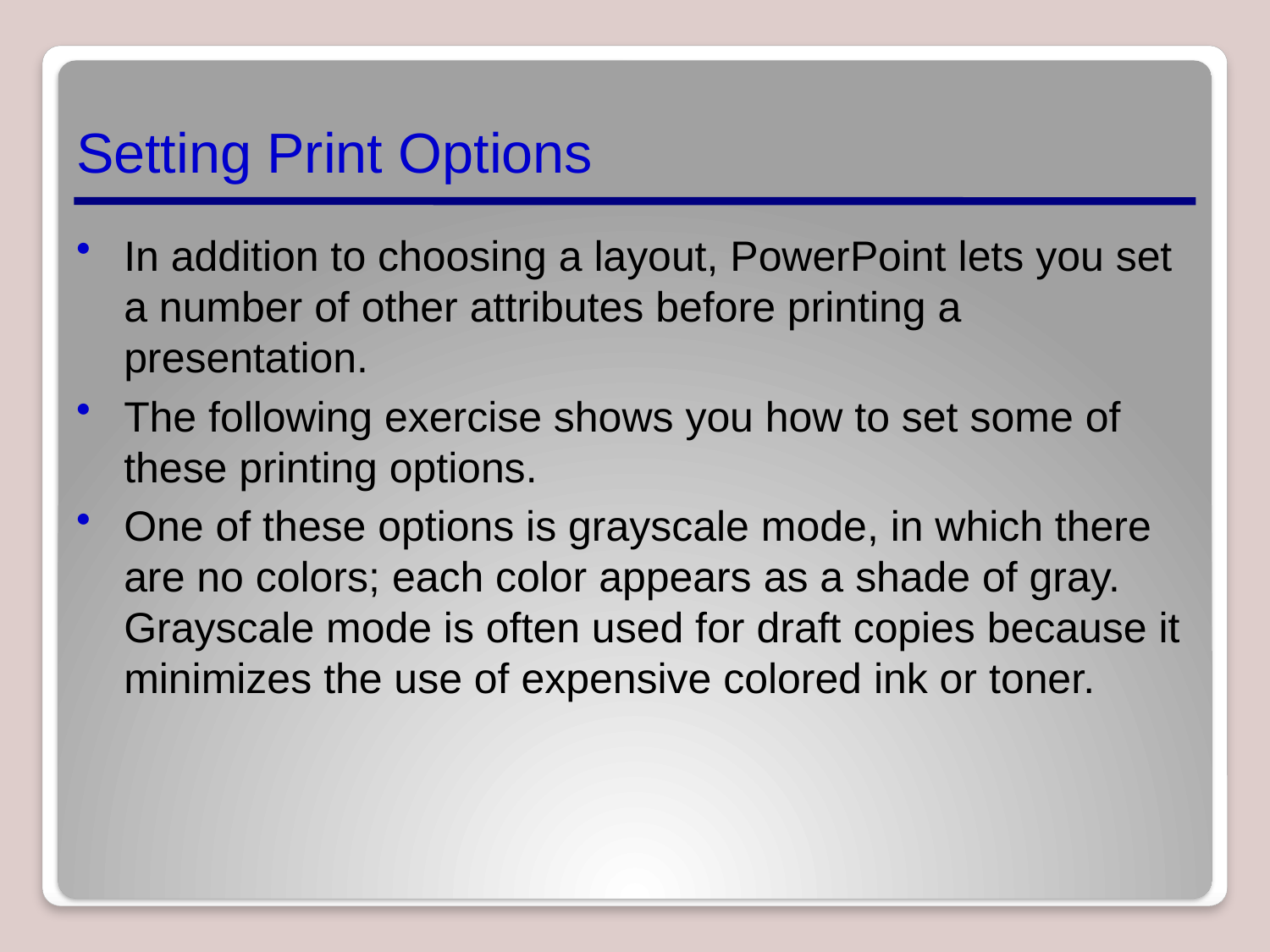

# Setting Print Options
In addition to choosing a layout, PowerPoint lets you set a number of other attributes before printing a presentation.
The following exercise shows you how to set some of these printing options.
One of these options is grayscale mode, in which there are no colors; each color appears as a shade of gray. Grayscale mode is often used for draft copies because it minimizes the use of expensive colored ink or toner.